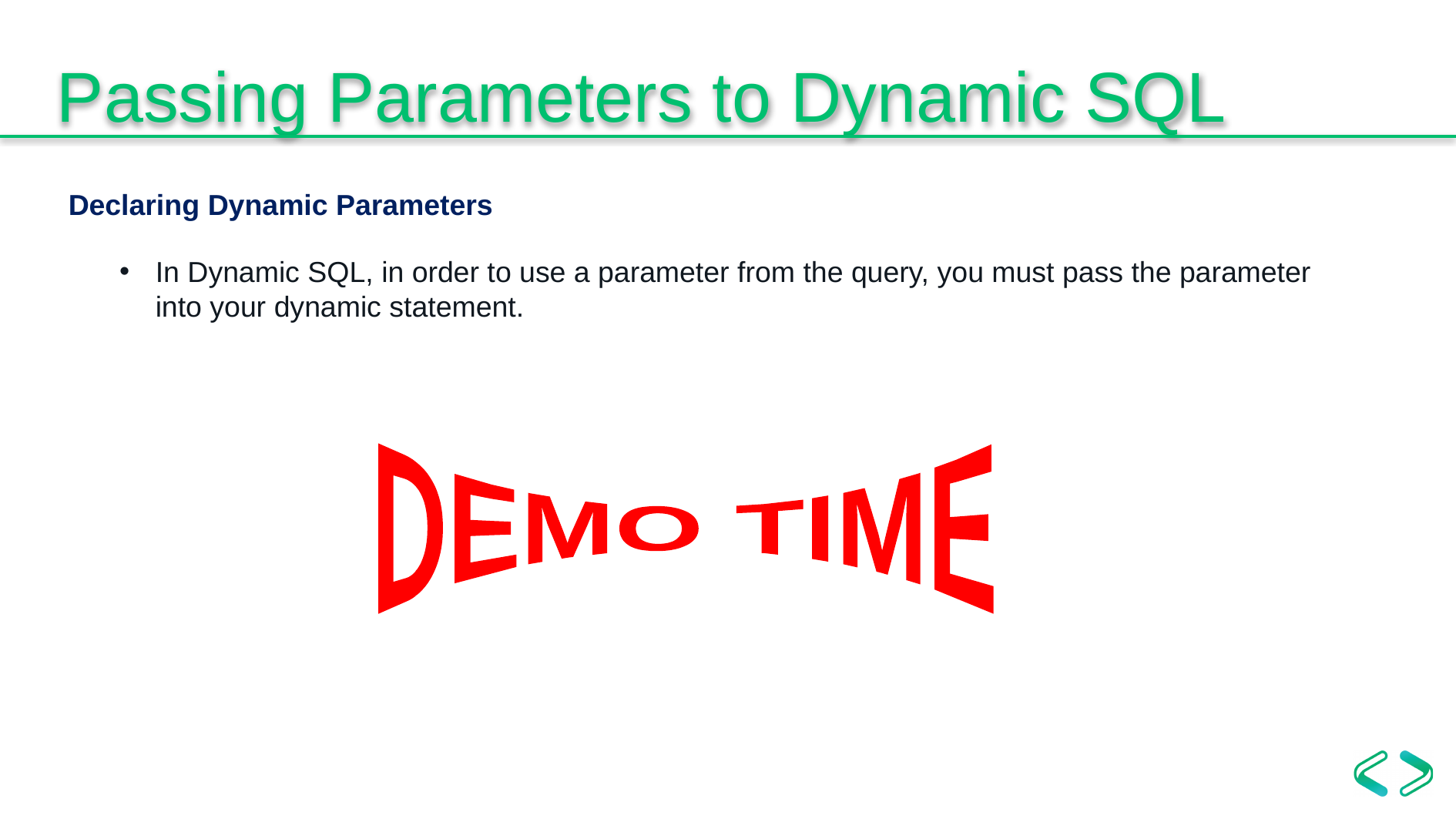

Passing Parameters to Dynamic SQL
Declaring Dynamic Parameters
In Dynamic SQL, in order to use a parameter from the query, you must pass the parameter into your dynamic statement.
DEMO TIME